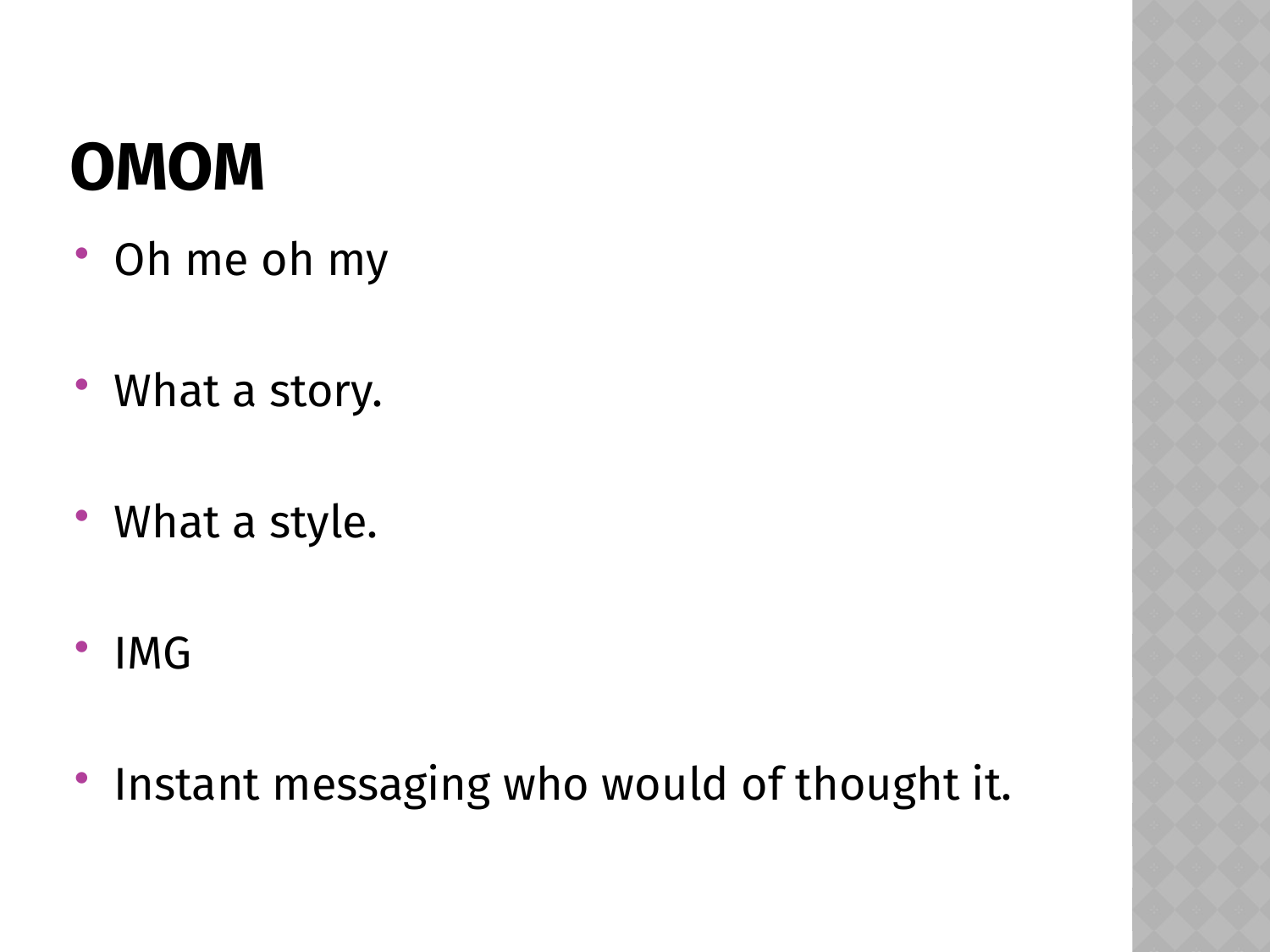

# OMOM
Oh me oh my

What a story.

What a style.

IMG

Instant messaging who would of thought it.